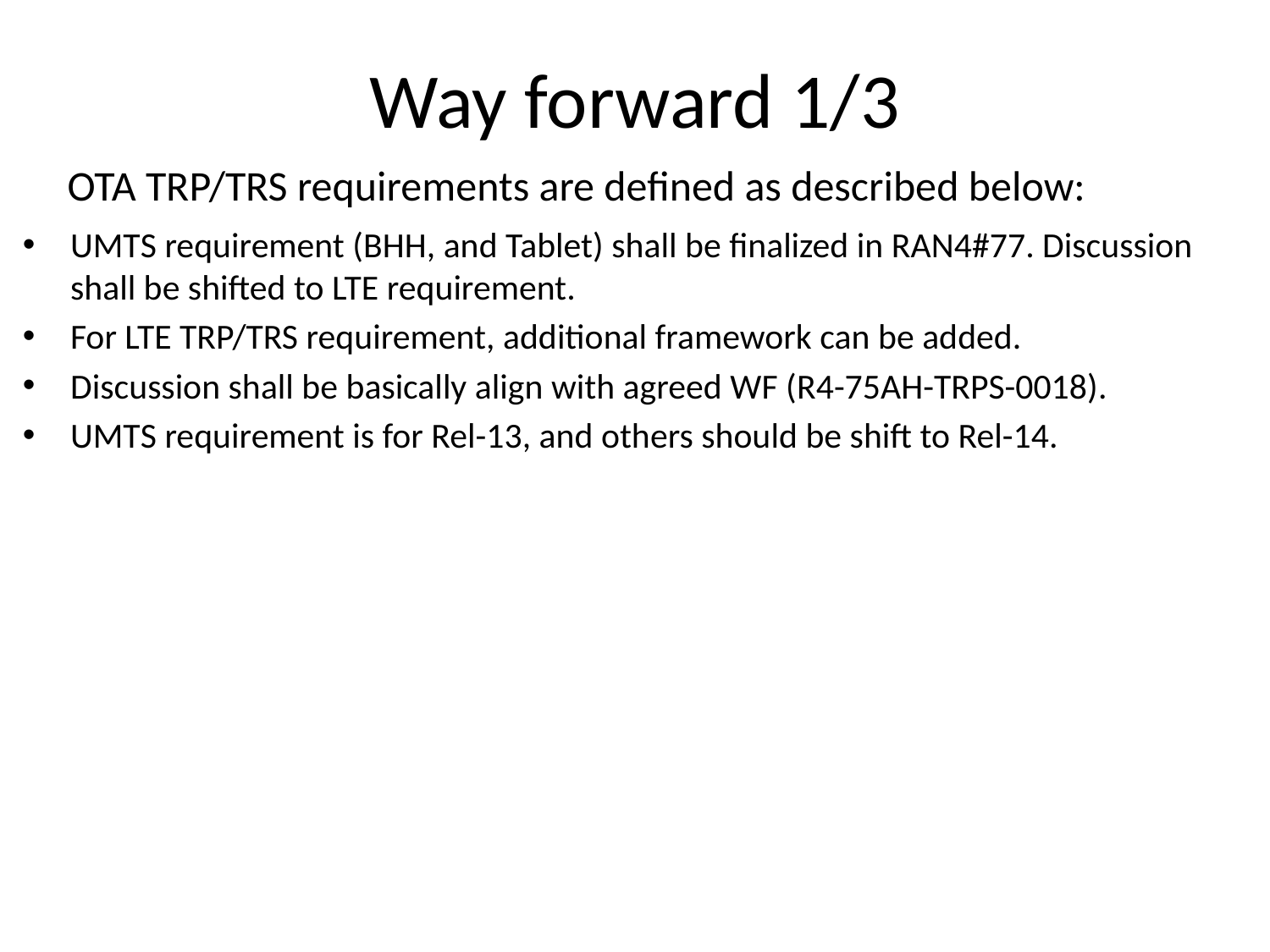

# Way forward 1/3
OTA TRP/TRS requirements are defined as described below:
UMTS requirement (BHH, and Tablet) shall be finalized in RAN4#77. Discussion shall be shifted to LTE requirement.
For LTE TRP/TRS requirement, additional framework can be added.
Discussion shall be basically align with agreed WF (R4-75AH-TRPS-0018).
UMTS requirement is for Rel-13, and others should be shift to Rel-14.